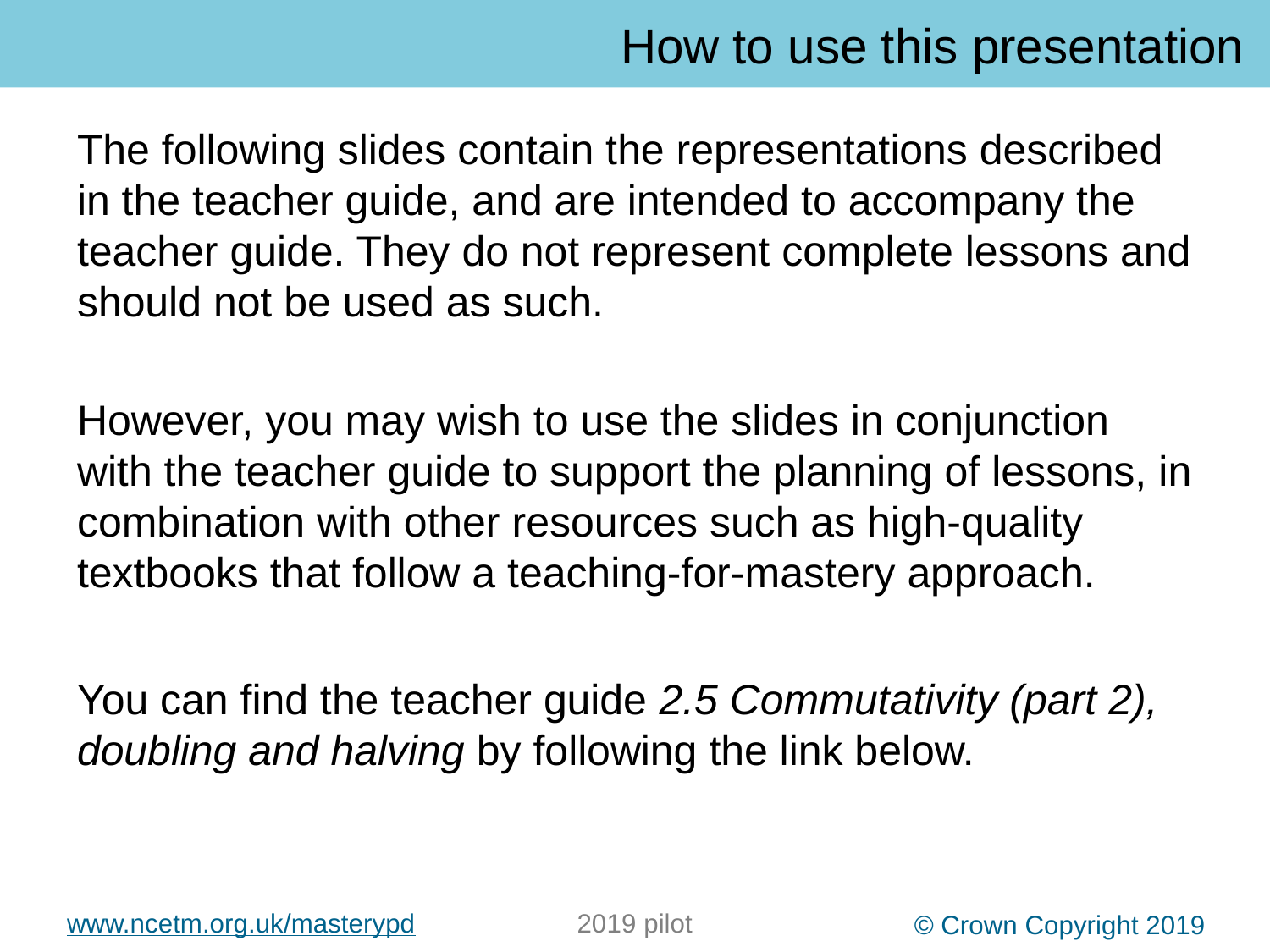

How to use this presentation
You can find the teacher guide 2.5 Commutativity (part 2), doubling and halving by following the link below.